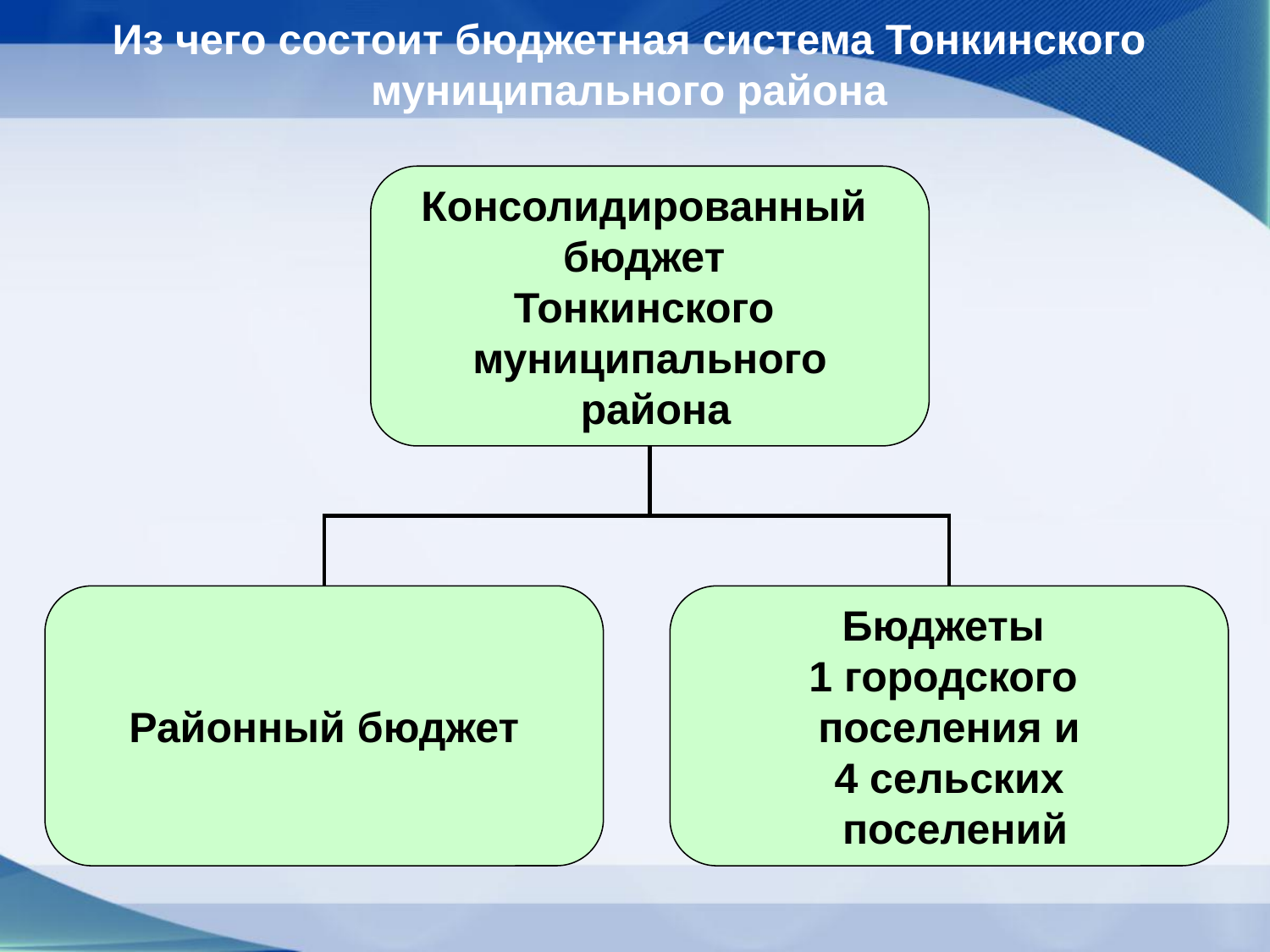

# Из чего состоит бюджетная система Тонкинского муниципального района
Консолидированный
бюджет
Тонкинского
муниципального
 района
Районный бюджет
Бюджеты
1 городского
поселения и
4 сельских
 поселений